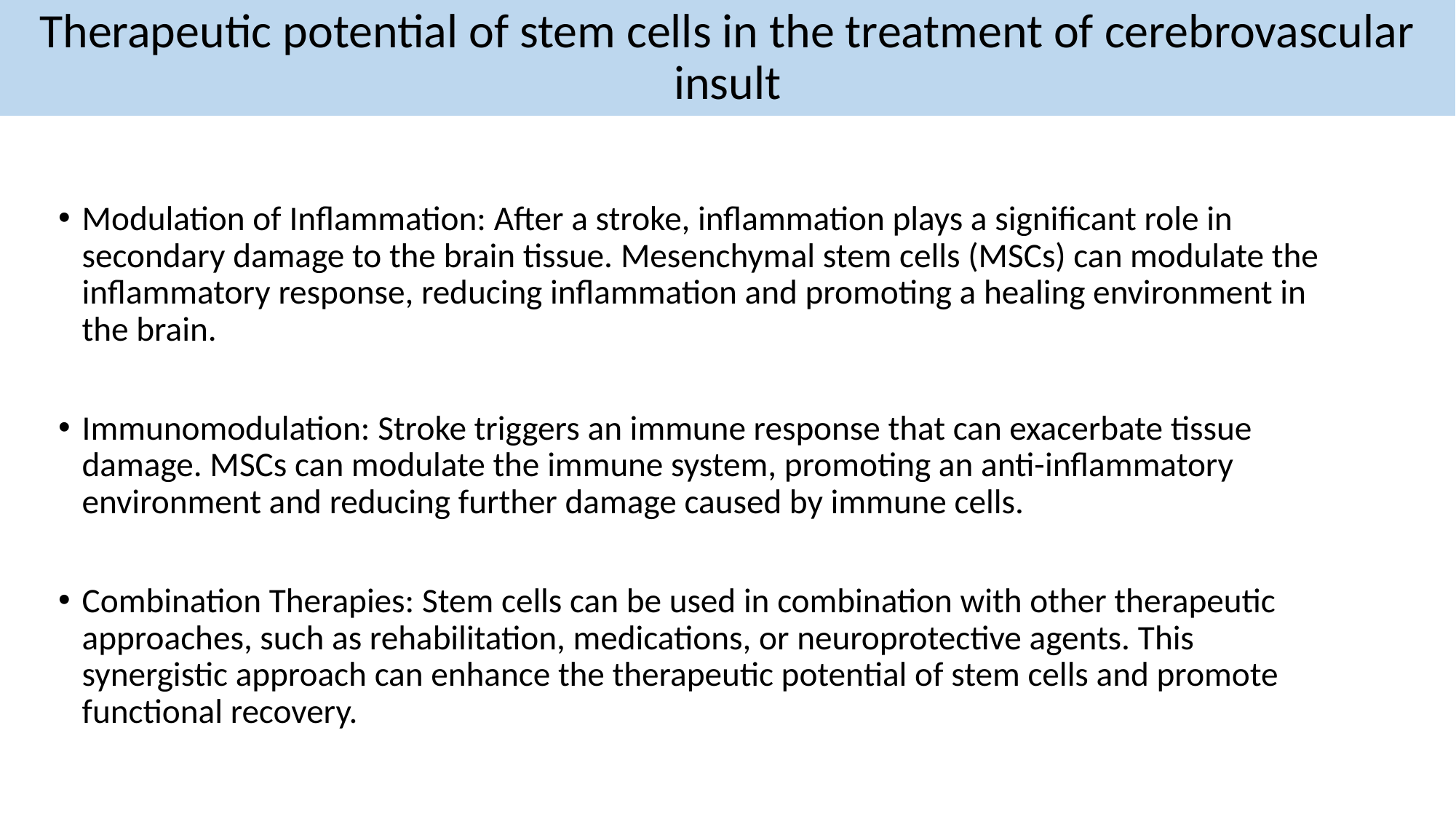

# Therapeutic potential of stem cells in the treatment of cerebrovascular insult

Modulation of Inflammation: After a stroke, inflammation plays a significant role in secondary damage to the brain tissue. Mesenchymal stem cells (MSCs) can modulate the inflammatory response, reducing inflammation and promoting a healing environment in the brain.

Immunomodulation: Stroke triggers an immune response that can exacerbate tissue damage. MSCs can modulate the immune system, promoting an anti-inflammatory environment and reducing further damage caused by immune cells.

Combination Therapies: Stem cells can be used in combination with other therapeutic approaches, such as rehabilitation, medications, or neuroprotective agents. This synergistic approach can enhance the therapeutic potential of stem cells and promote functional recovery.